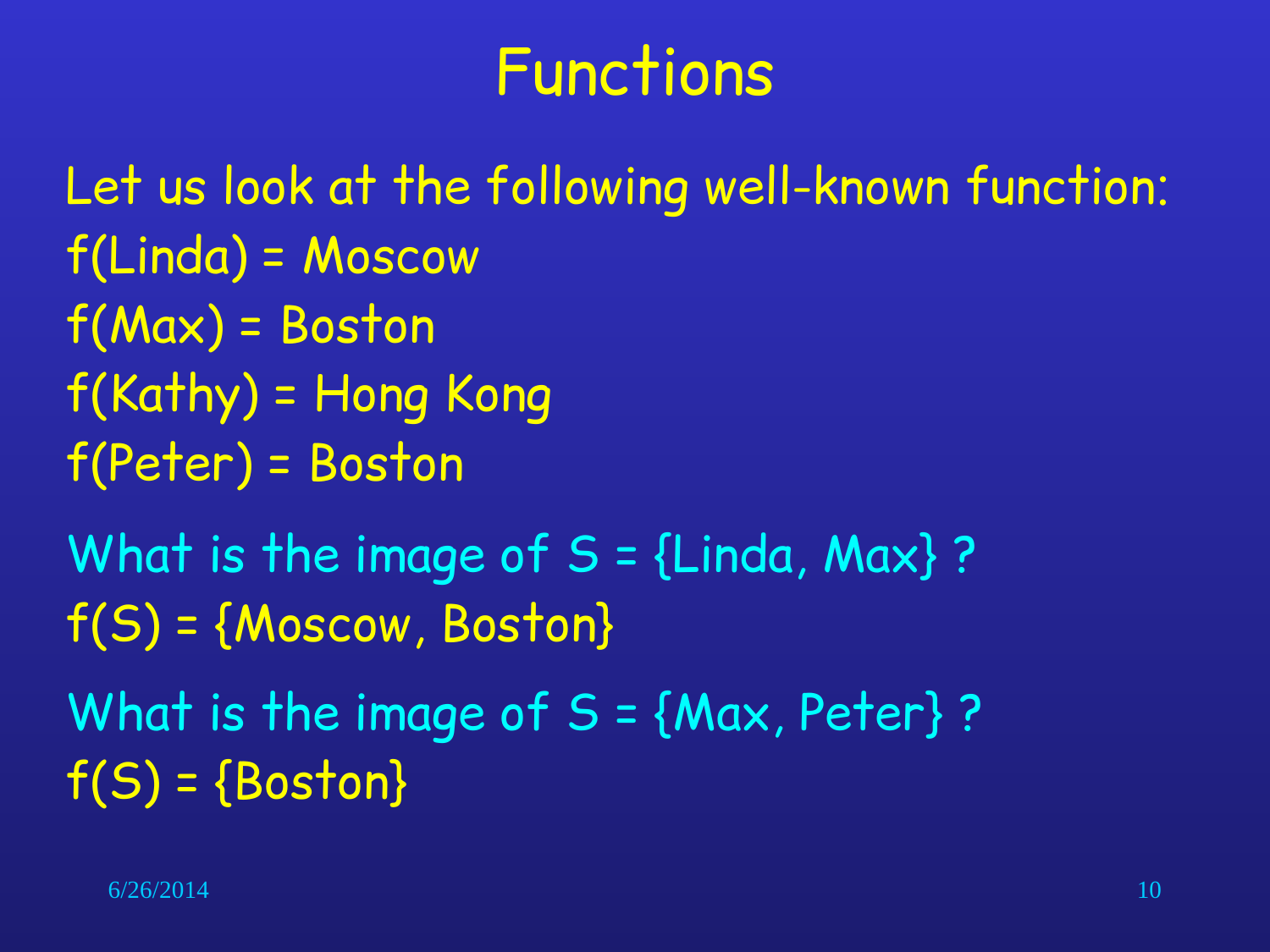

# Functions
Let us look at the following well-known function:
f(Linda) = Moscow
f(Max) = Boston
f(Kathy) = Hong Kong
f(Peter) = Boston

What is the image of S = {Linda, Max} ?
f(S) = {Moscow, Boston}

What is the image of S = {Max, Peter} ?
f(S) = {Boston}
6/26/2014
10